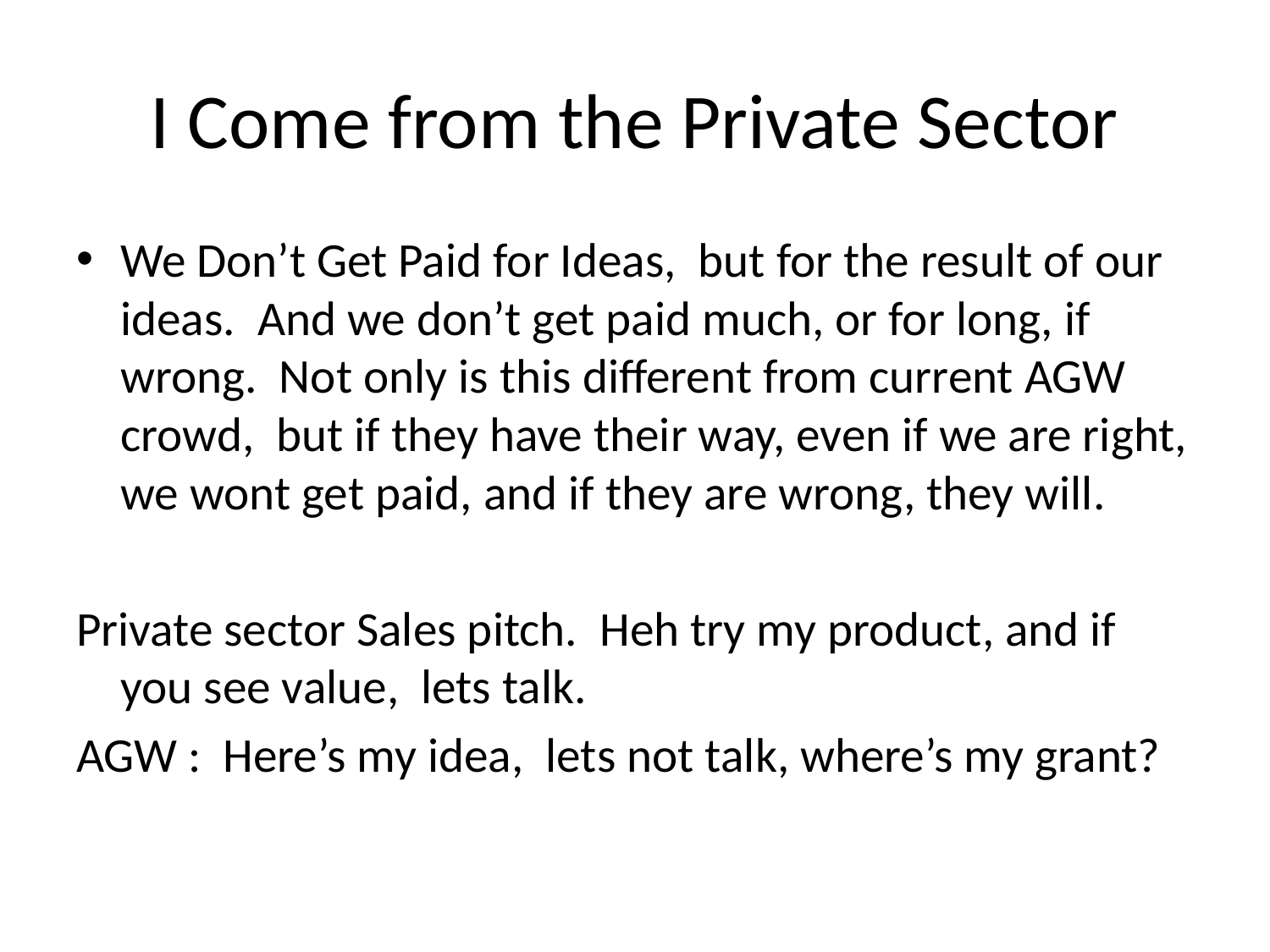

# I Come from the Private Sector
We Don’t Get Paid for Ideas,  but for the result of our ideas.  And we don’t get paid much, or for long, if wrong.  Not only is this different from current AGW crowd,  but if they have their way, even if we are right, we wont get paid, and if they are wrong, they will.

Private sector Sales pitch.  Heh try my product, and if you see value,  lets talk.
AGW :  Here’s my idea,  lets not talk, where’s my grant?